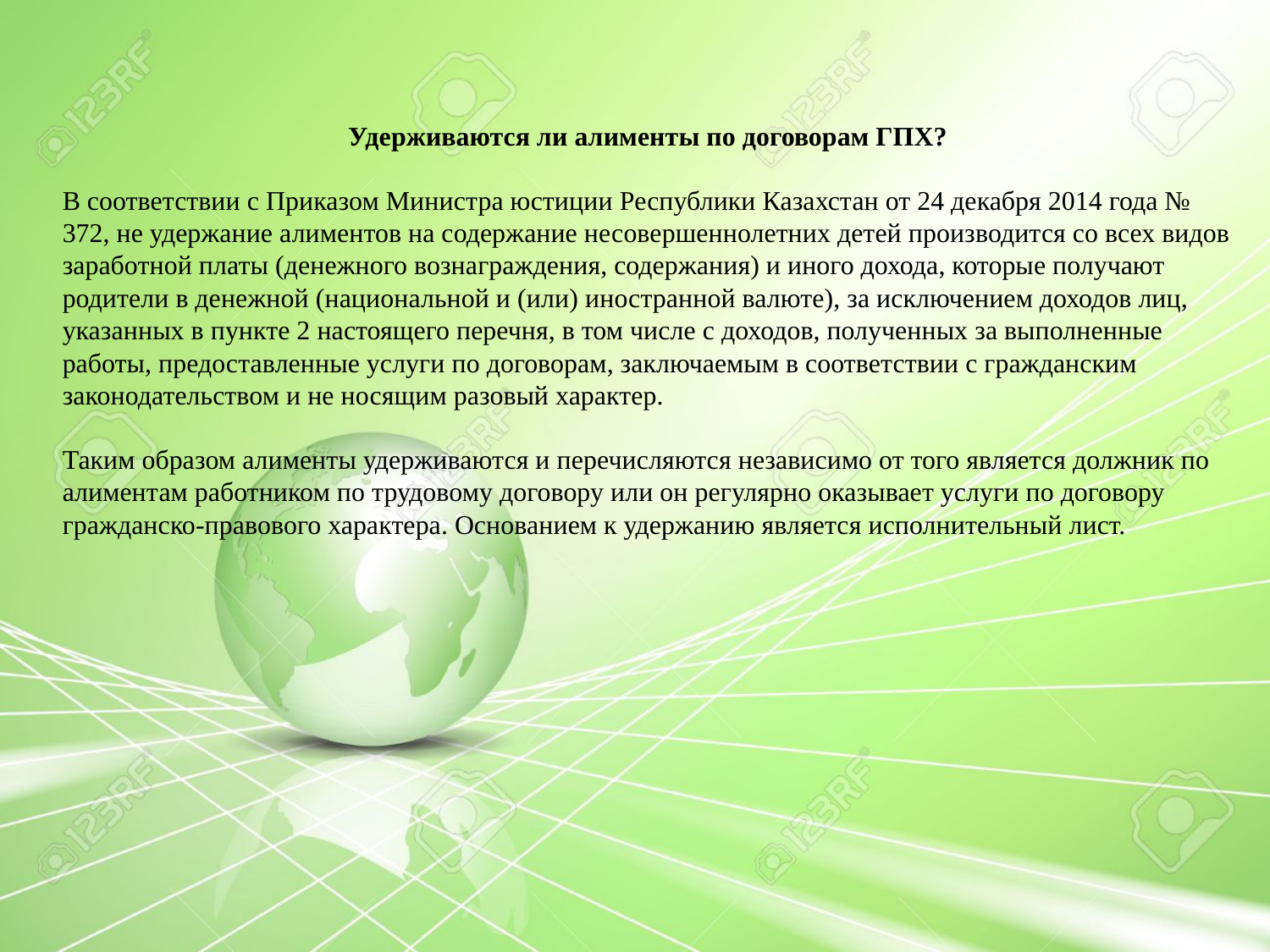

Удерживаются ли алименты по договорам ГПХ?

В соответствии с Приказом Министра юстиции Республики Казахстан от 24 декабря 2014 года № 372, не удержание алиментов на содержание несовершеннолетних детей производится со всех видов заработной платы (денежного вознаграждения, содержания) и иного дохода, которые получают родители в денежной (национальной и (или) иностранной валюте), за исключением доходов лиц, указанных в пункте 2 настоящего перечня, в том числе с доходов, полученных за выполненные работы, предоставленные услуги по договорам, заключаемым в соответствии с гражданским законодательством и не носящим разовый характер.

Таким образом алименты удерживаются и перечисляются независимо от того является должник по алиментам работником по трудовому договору или он регулярно оказывает услуги по договору гражданско-правового характера. Основанием к удержанию является исполнительный лист.